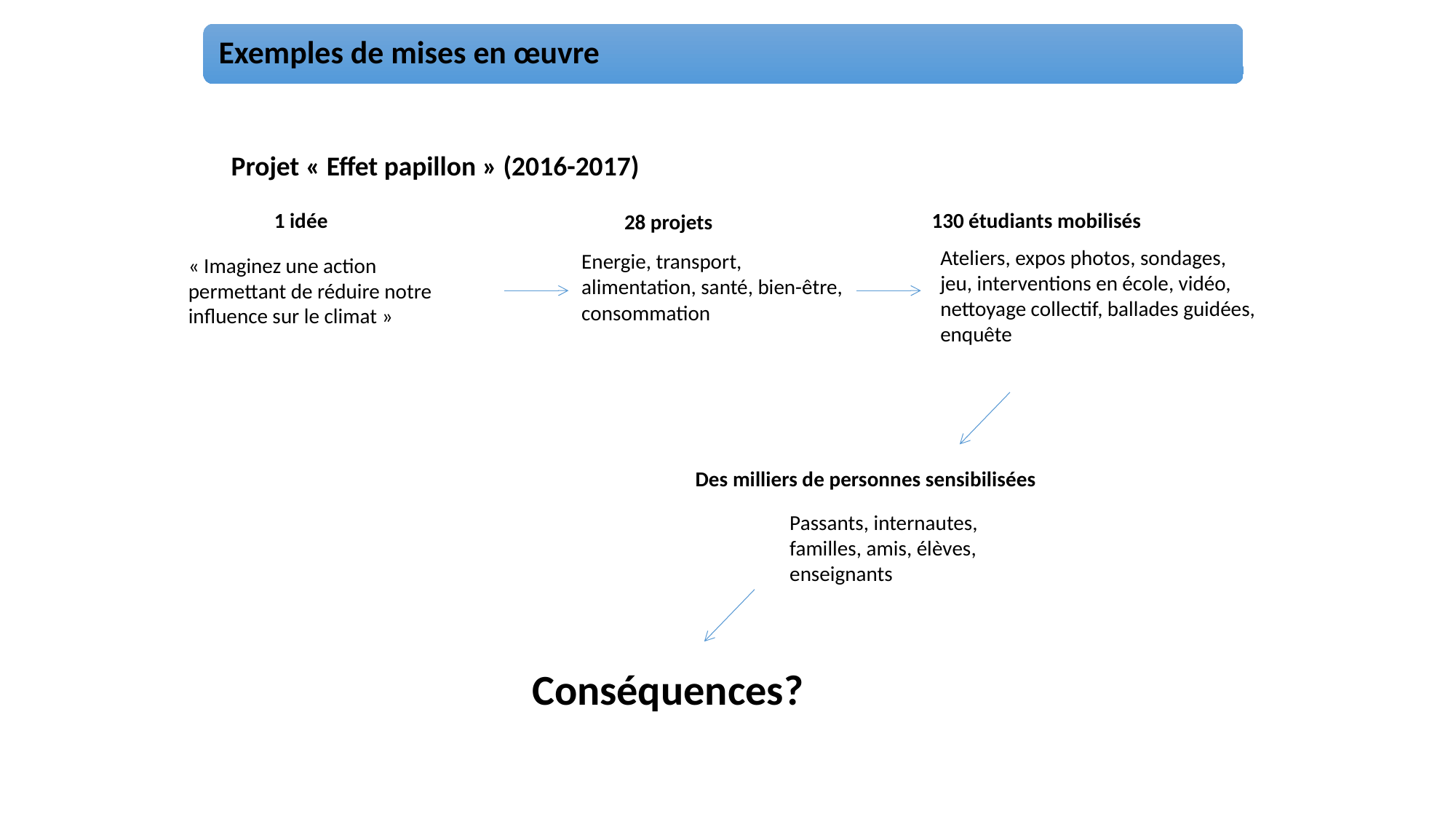

Exemples de mises en œuvre
Projet « Effet papillon » (2016-2017)
130 étudiants mobilisés
Ateliers, expos photos, sondages, jeu, interventions en école, vidéo, nettoyage collectif, ballades guidées, enquête
1 idée
28 projets
Energie, transport, alimentation, santé, bien-être, consommation
« Imaginez une action
permettant de réduire notre influence sur le climat »
Des milliers de personnes sensibilisées
Passants, internautes, familles, amis, élèves, enseignants
Conséquences?